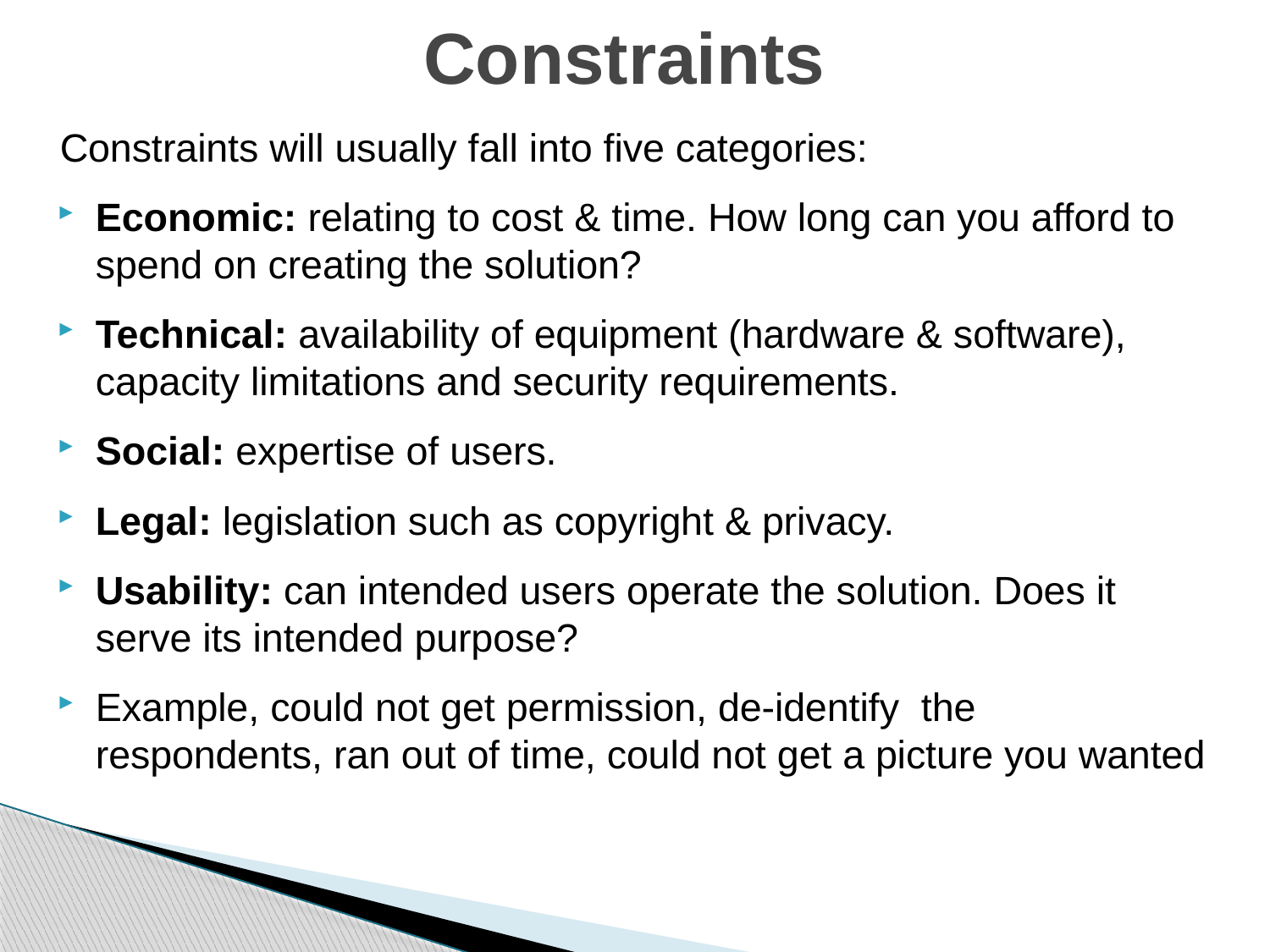

# Constraints
Constraints will usually fall into five categories:
Economic: relating to cost & time. How long can you afford to spend on creating the solution?
Technical: availability of equipment (hardware & software), capacity limitations and security requirements.
Social: expertise of users.
Legal: legislation such as copyright & privacy.
Usability: can intended users operate the solution. Does it serve its intended purpose?
Example, could not get permission, de-identify  the respondents, ran out of time, could not get a picture you wanted